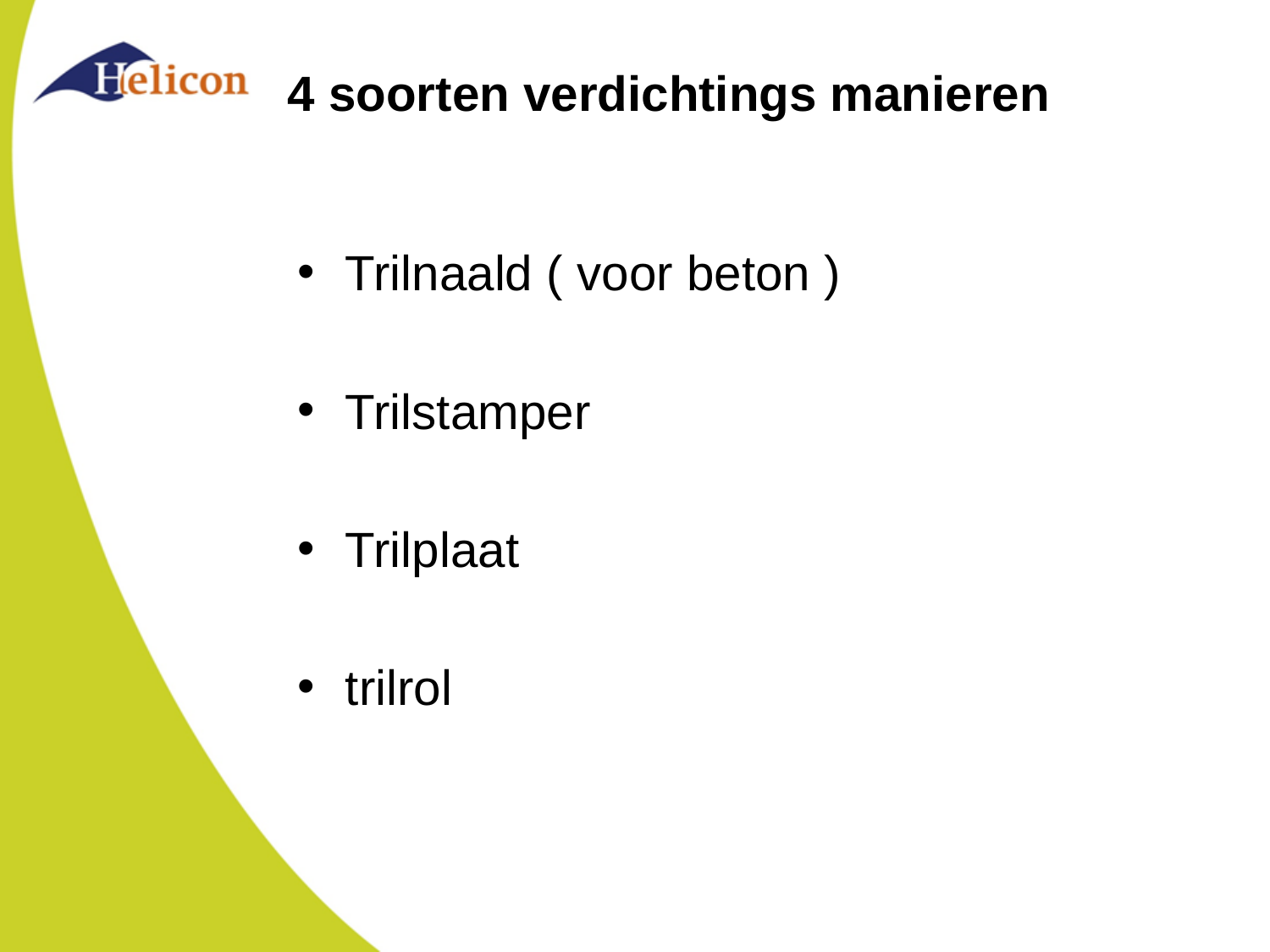

# 4 soorten verdichtings manieren

Trilnaald ( voor beton )

Trilstamper

Trilplaat

trilrol